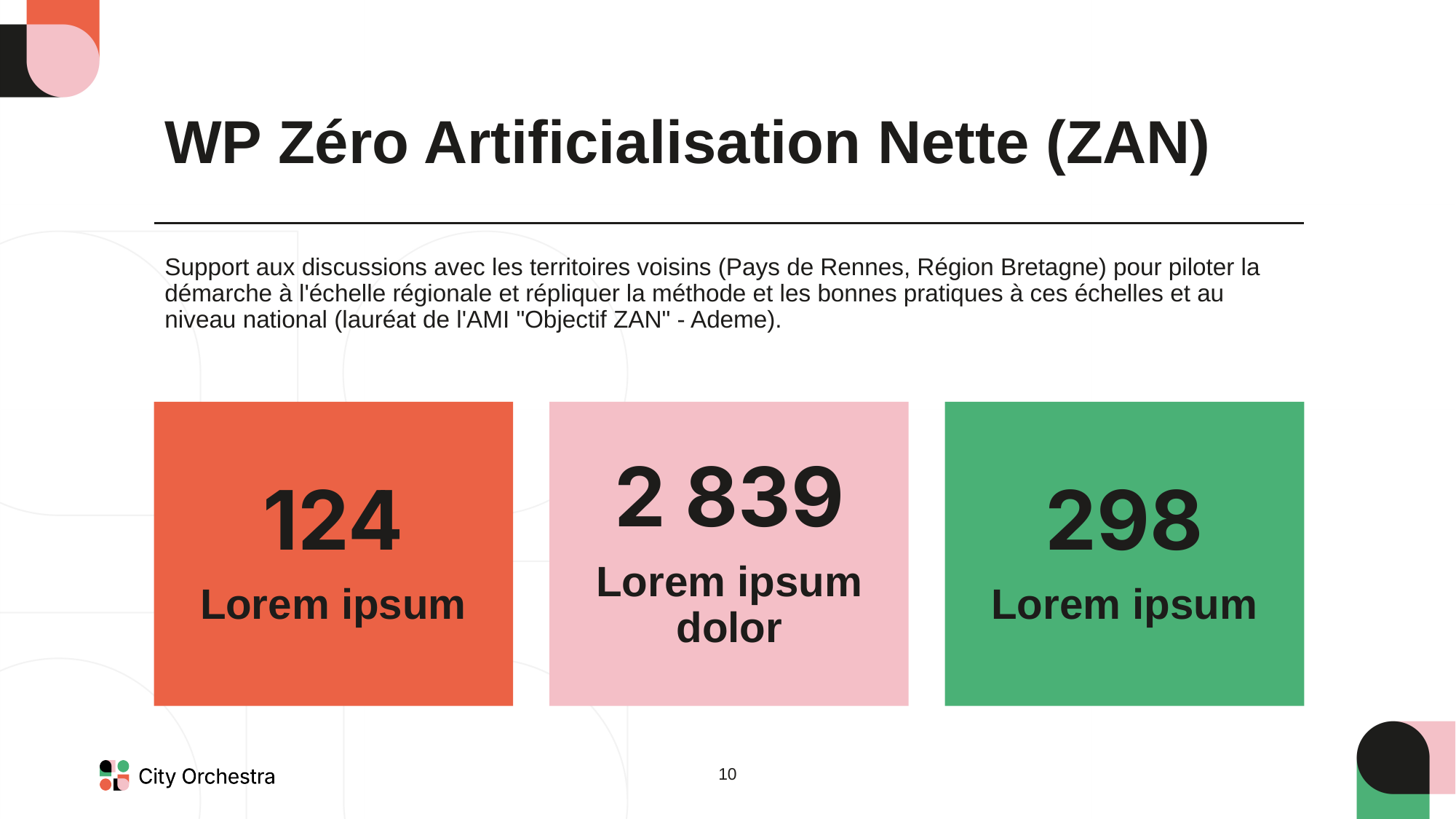

# WP Zéro Artificialisation Nette (ZAN)
Support aux discussions avec les territoires voisins (Pays de Rennes, Région Bretagne) pour piloter la démarche à l'échelle régionale et répliquer la méthode et les bonnes pratiques à ces échelles et au niveau national (lauréat de l'AMI "Objectif ZAN" - Ademe).
124
Lorem ipsum
2 839
Lorem ipsum dolor
298
Lorem ipsum
10